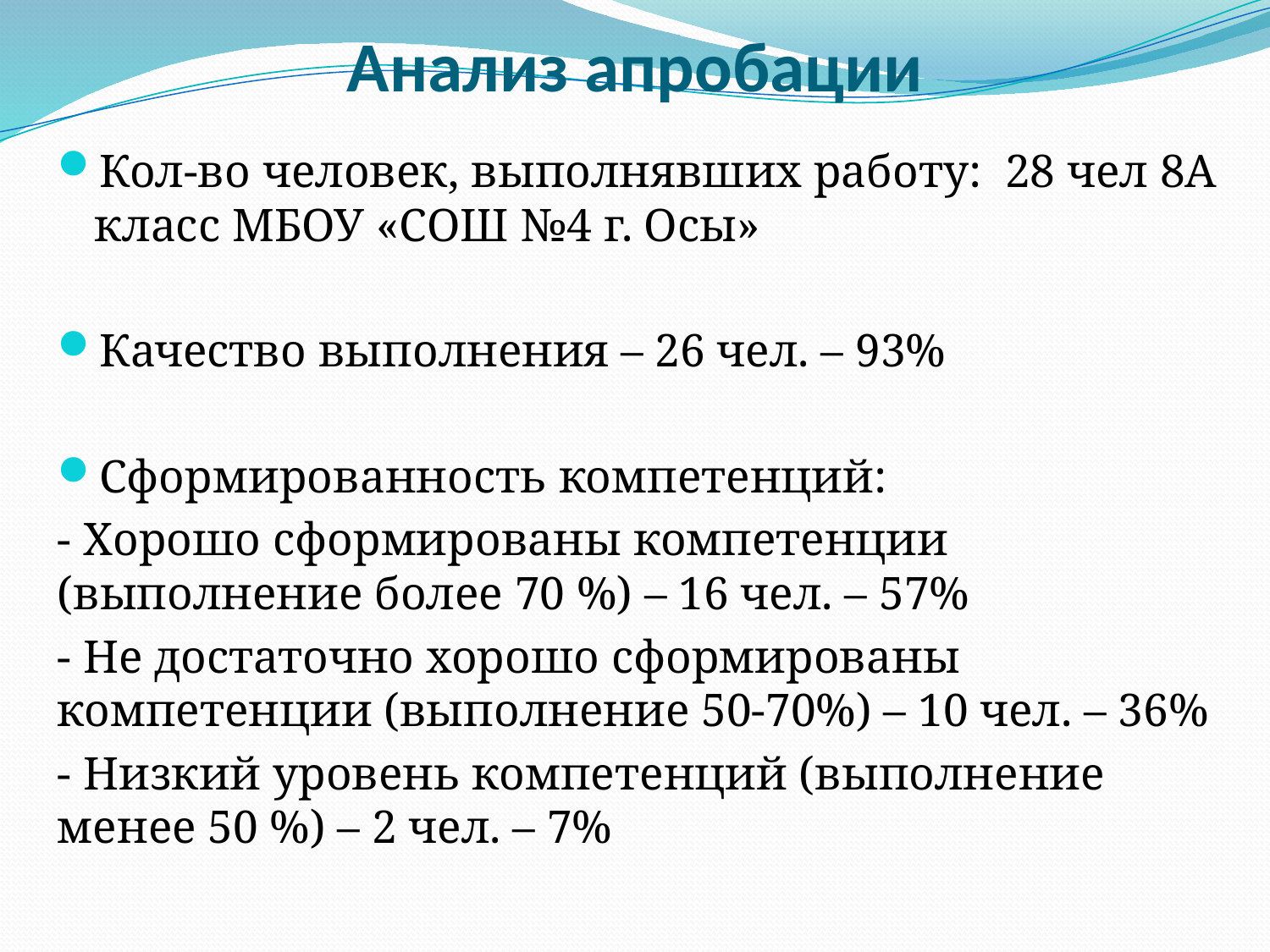

# Анализ апробации
Кол-во человек, выполнявших работу:  28 чел 8А класс МБОУ «СОШ №4 г. Осы»

Качество выполнения – 26 чел. – 93%

Сформированность компетенций:
- Хорошо сформированы компетенции (выполнение более 70 %) – 16 чел. – 57%
- Не достаточно хорошо сформированы компетенции (выполнение 50-70%) – 10 чел. – 36%
- Низкий уровень компетенций (выполнение менее 50 %) – 2 чел. – 7%